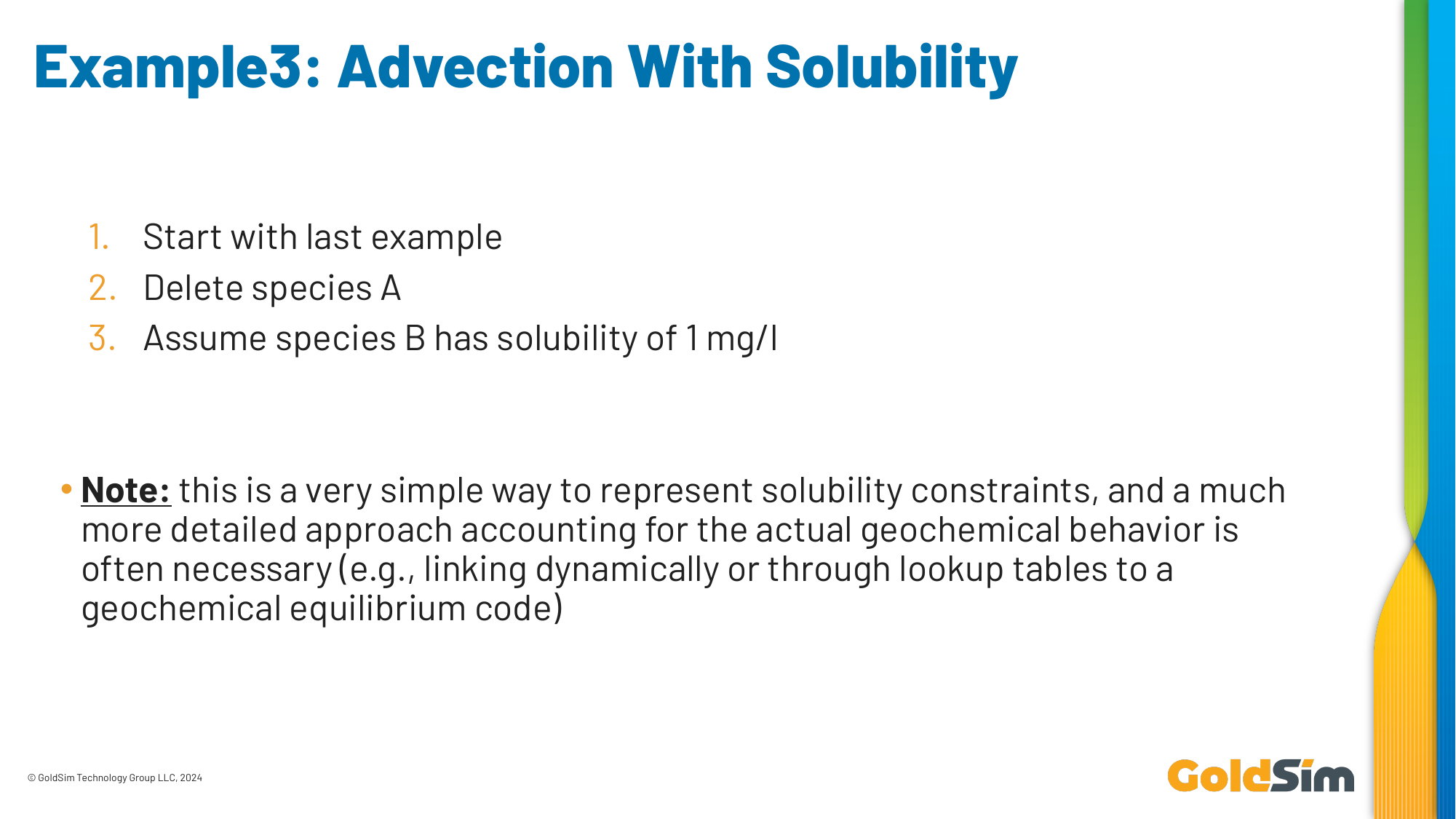

# Example3: Advection With Solubility
Start with last example
Delete species A
Assume species B has solubility of 1 mg/l

Note: this is a very simple way to represent solubility constraints, and a much more detailed approach accounting for the actual geochemical behavior is often necessary (e.g., linking dynamically or through lookup tables to a geochemical equilibrium code)
© GoldSim Technology Group LLC, 2024